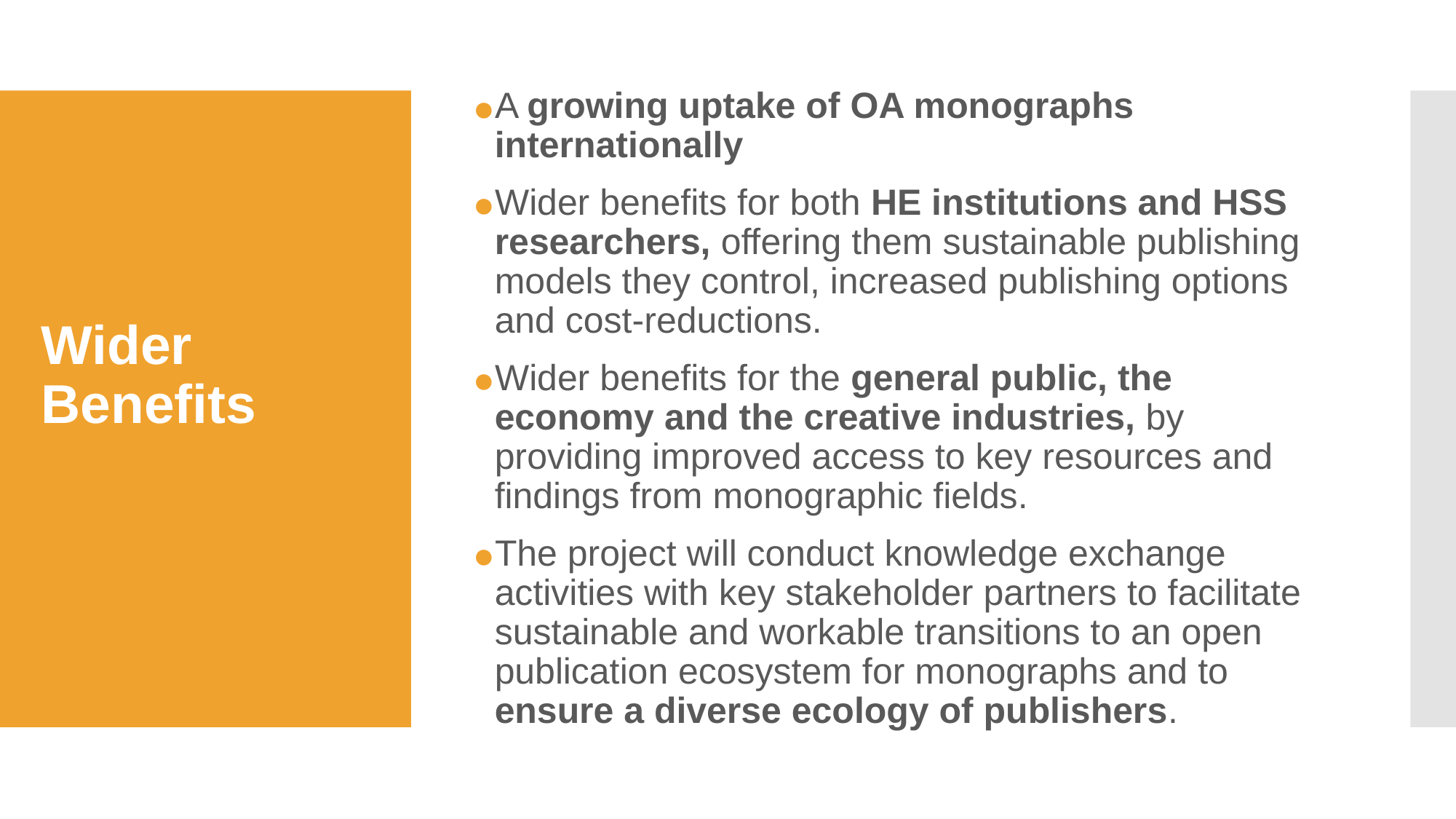

A growing uptake of OA monographs internationally
Wider benefits for both HE institutions and HSS researchers, offering them sustainable publishing models they control, increased publishing options and cost-reductions.
Wider benefits for the general public, the economy and the creative industries, by providing improved access to key resources and findings from monographic fields.
The project will conduct knowledge exchange activities with key stakeholder partners to facilitate sustainable and workable transitions to an open publication ecosystem for monographs and to ensure a diverse ecology of publishers.
# Wider Benefits